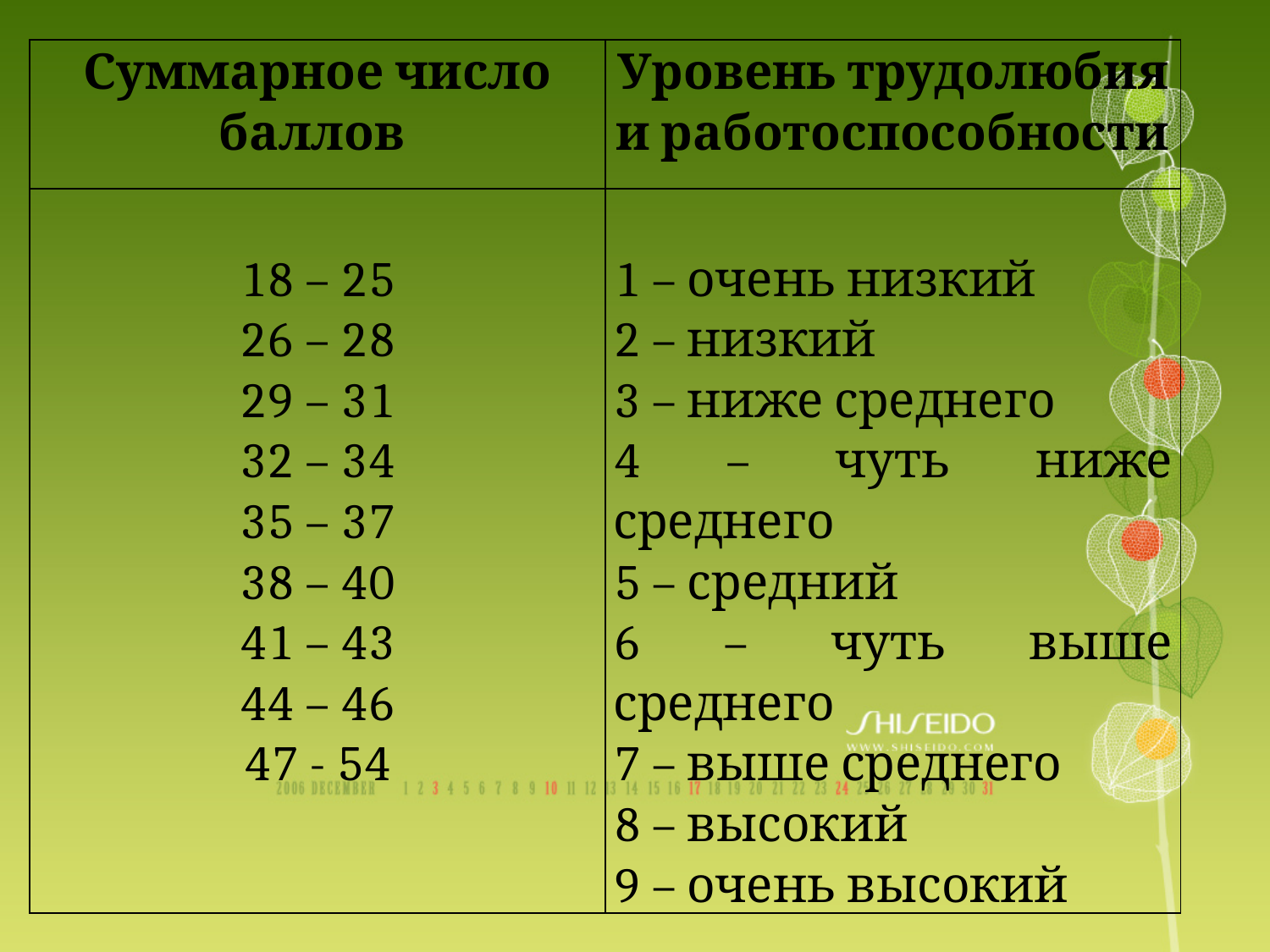

| Суммарное число баллов | Уровень трудолюбия и работоспособности |
| --- | --- |
| 18 – 25 26 – 28 29 – 31 32 – 34 35 – 37 38 – 40 41 – 43 44 – 46 47 - 54 | 1 – очень низкий 2 – низкий 3 – ниже среднего 4 – чуть ниже среднего 5 – средний 6 – чуть выше среднего 7 – выше среднего 8 – высокий 9 – очень высокий |